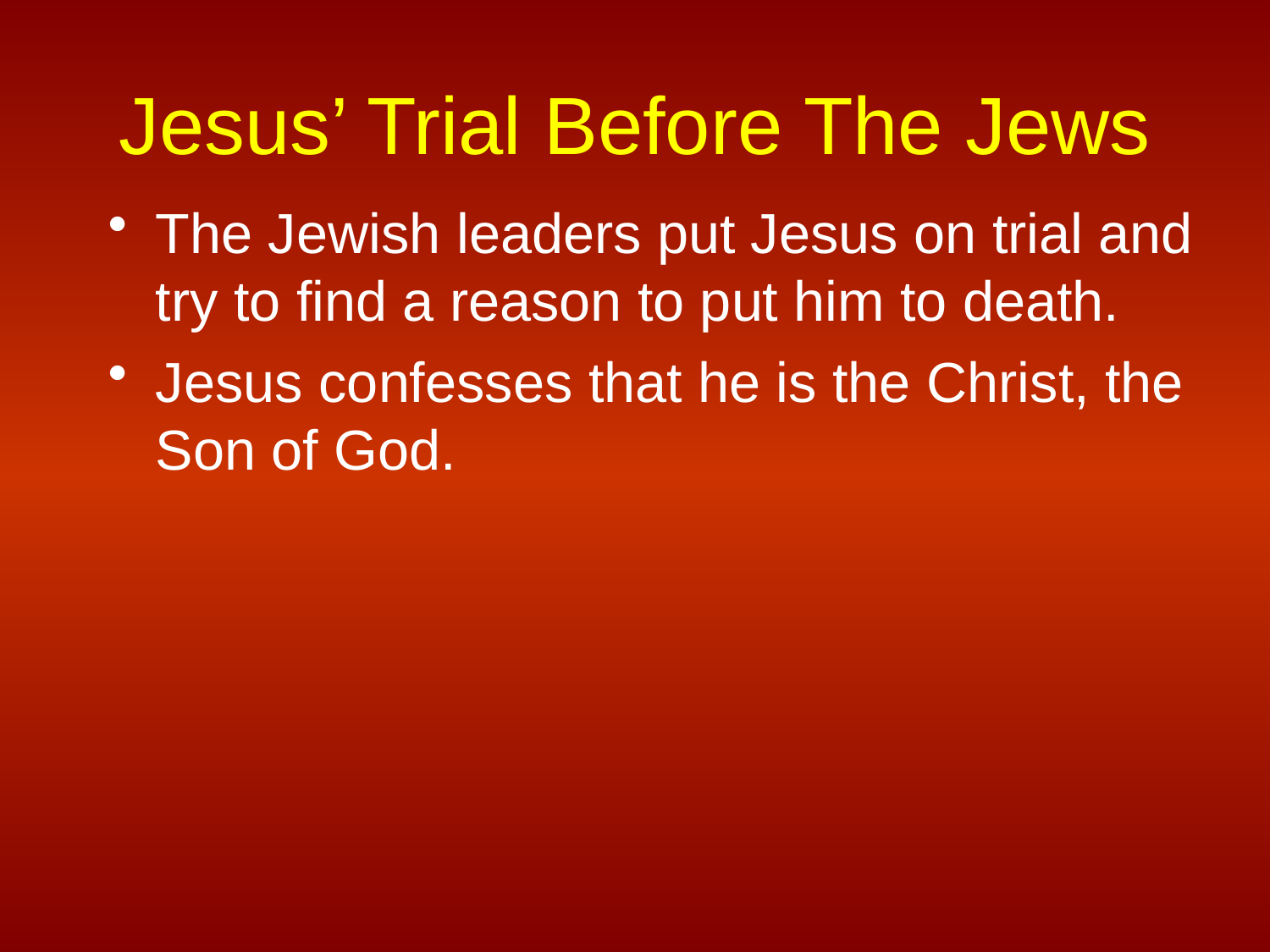

# Jesus’ Trial Before The Jews
The Jewish leaders put Jesus on trial and try to find a reason to put him to death.
Jesus confesses that he is the Christ, the Son of God.